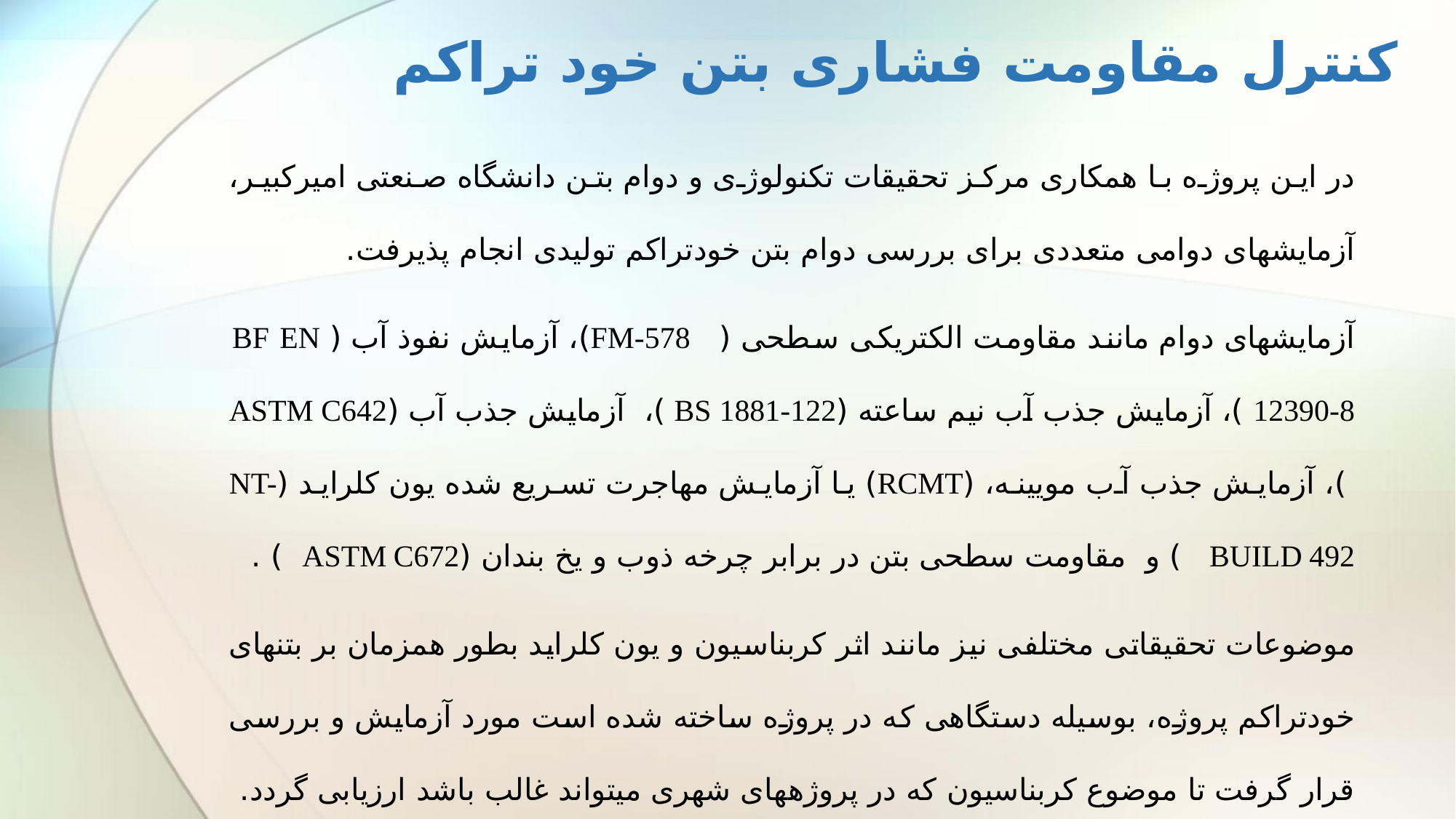

# کنترل مقاومت فشاری بتن خود تراکم
در این پروژه با همکاری مرکز تحقیقات تکنولوژی و دوام بتن دانشگاه صنعتی امیرکبیر، آزمایش­های دوامی متعددی برای بررسی دوام بتن خودتراکم تولیدی انجام پذیرفت.
آزمایشهای دوام مانند مقاومت الکتریکی سطحی (   FM-578)، آزمایش نفوذ آب ( BF EN 12390-8 )، آزمایش جذب آب نیم ساعته (BS 1881-122 )،  آزمایش جذب آب (ASTM C642  )، آزمایش جذب آب مویینه، (RCMT) یا آزمایش مهاجرت تسریع شده یون کلراید (NT-BUILD 492   ) و  مقاومت سطحی بتن در برابر چرخه ذوب و یخ بندان (ASTM C672  ) .
موضوعات تحقیقاتی مختلفی نیز مانند اثر کربناسیون و یون کلراید بطور همزمان بر بتن­های خودتراکم پروژه، بوسیله دستگاهی که در پروژه ساخته شده است مورد آزمایش و بررسی قرار گرفت تا موضوع کربناسیون که در پروژه­های شهری میتواند غالب باشد ارزیابی گردد.